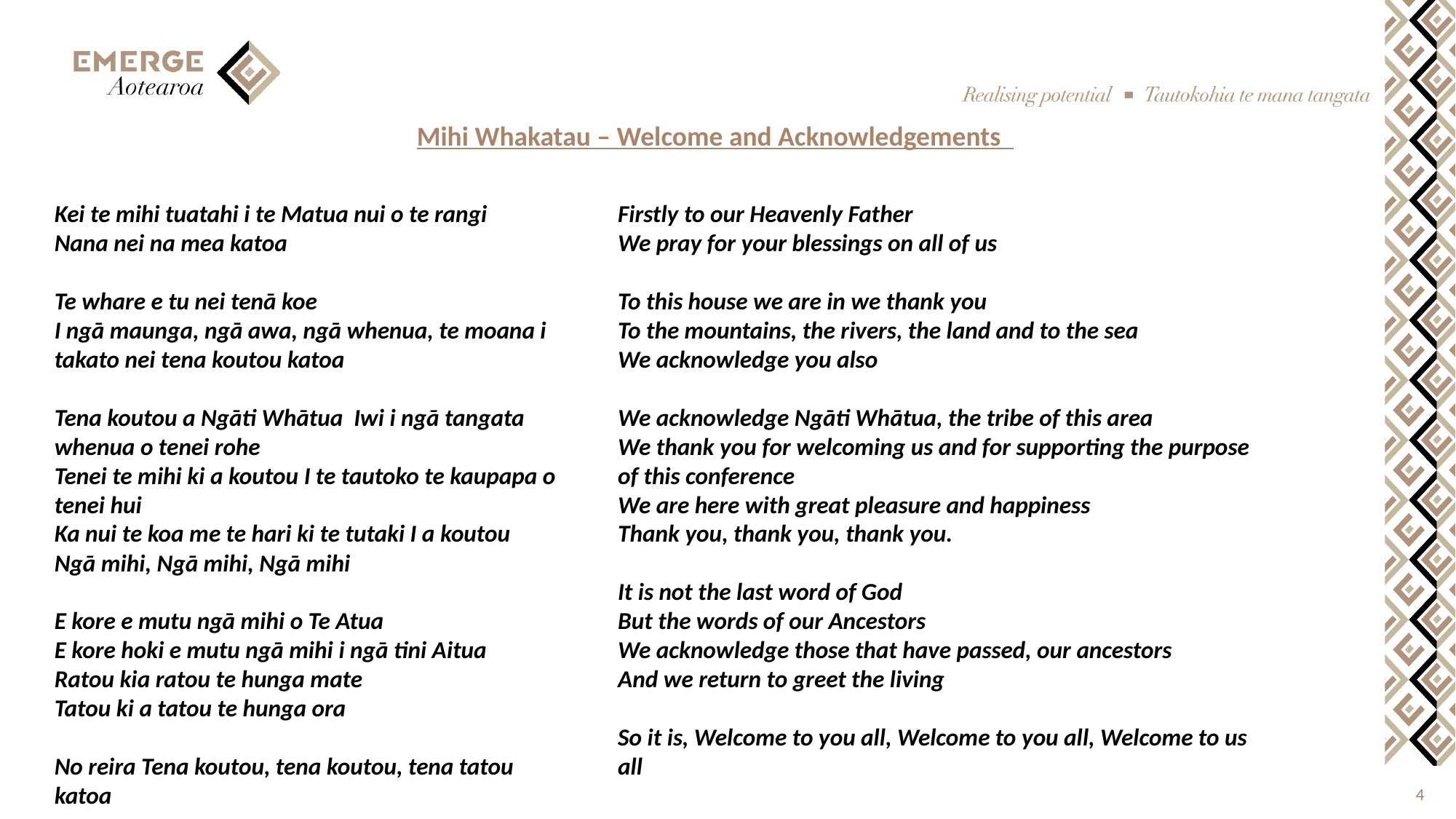

# Mihi Whakatau – Welcome and Acknowledgements
Kei te mihi tuatahi i te Matua nui o te rangi
Nana nei na mea katoa

Te whare e tu nei tenā koe
I ngā maunga, ngā awa, ngā whenua, te moana i takato nei tena koutou katoa

Tena koutou a Ngāti Whātua  Iwi i ngā tangata whenua o tenei rohe
Tenei te mihi ki a koutou I te tautoko te kaupapa o tenei hui
Ka nui te koa me te hari ki te tutaki I a koutou
Ngā mihi, Ngā mihi, Ngā mihi

E kore e mutu ngā mihi o Te Atua
E kore hoki e mutu ngā mihi i ngā tini Aitua
Ratou kia ratou te hunga mate
Tatou ki a tatou te hunga ora

No reira Tena koutou, tena koutou, tena tatou katoa

Firstly to our Heavenly Father
We pray for your blessings on all of us

To this house we are in we thank you
To the mountains, the rivers, the land and to the sea
We acknowledge you also

We acknowledge Ngāti Whātua, the tribe of this area
We thank you for welcoming us and for supporting the purpose of this conference
We are here with great pleasure and happiness
Thank you, thank you, thank you.

It is not the last word of God
But the words of our Ancestors
We acknowledge those that have passed, our ancestors
And we return to greet the living

So it is, Welcome to you all, Welcome to you all, Welcome to us all